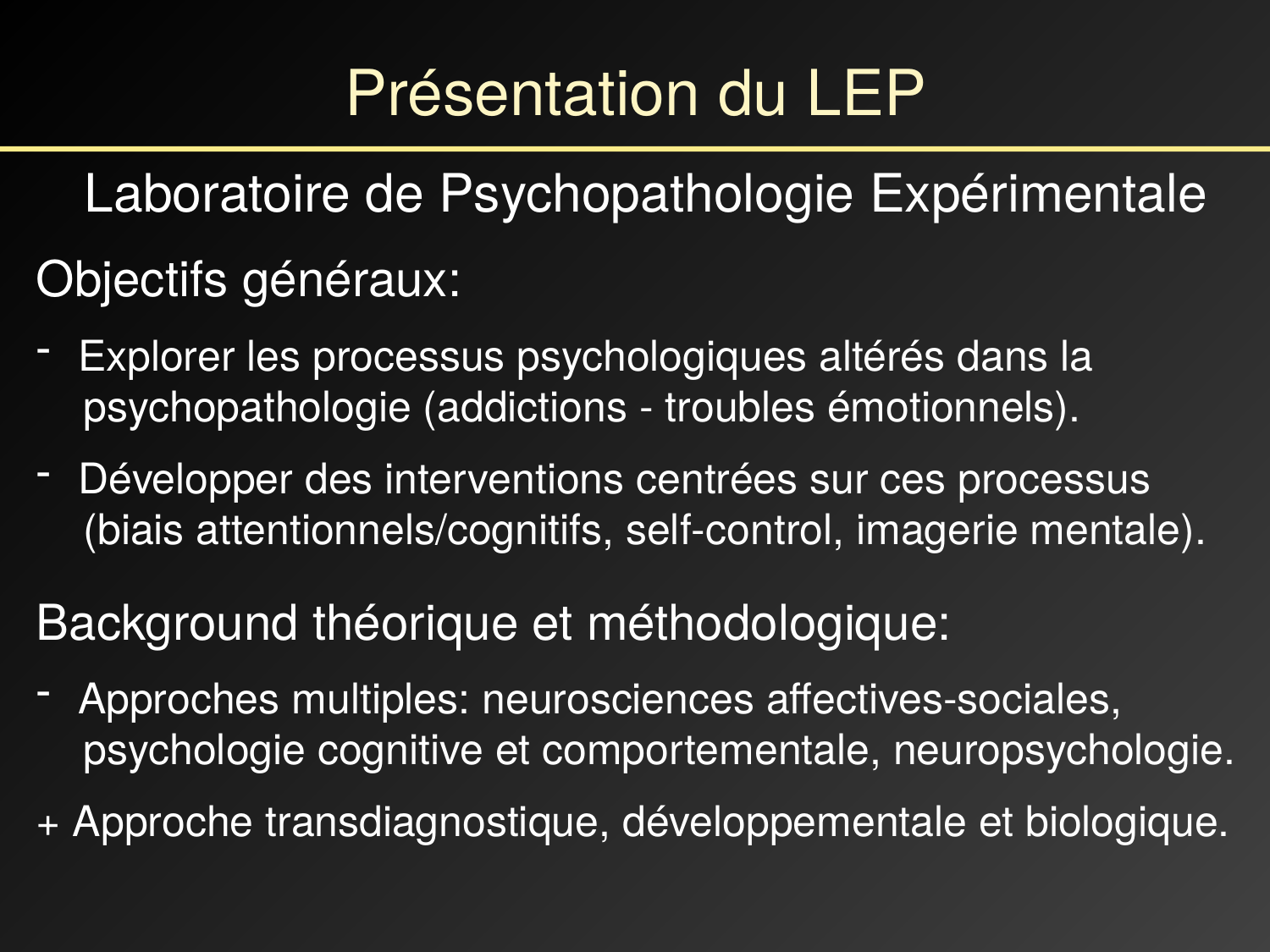

Présentation du LEP

Laboratoire de Psychopathologie Expérimentale

Objectifs généraux:

 Explorer les processus psychologiques altérés dans la
    psychopathologie (addictions - troubles émotionnels).

 Développer des interventions centrées sur ces processus
    (biais attentionnels/cognitifs, self-control, imagerie mentale).

Background théorique et méthodologique:

 Approches multiples: neurosciences affectives-sociales,
    psychologie cognitive et comportementale, neuropsychologie.

+ Approche transdiagnostique, développementale et biologique.